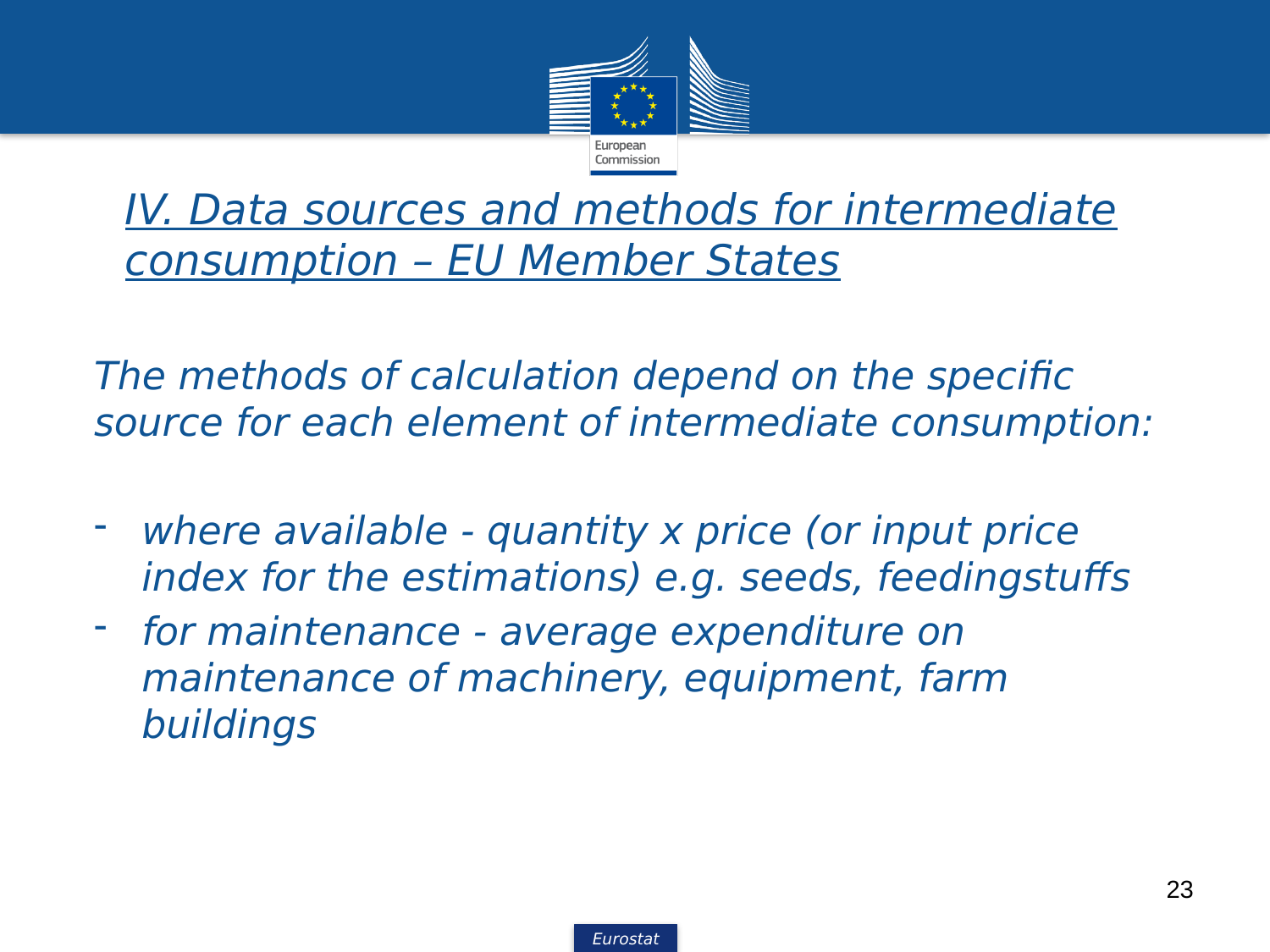

IV. Data sources and methods for intermediate consumption – EU Member States

The methods of calculation depend on the specific source for each element of intermediate consumption:

where available - quantity x price (or input price index for the estimations) e.g. seeds, feedingstuffs
for maintenance - average expenditure on maintenance of machinery, equipment, farm buildings
23